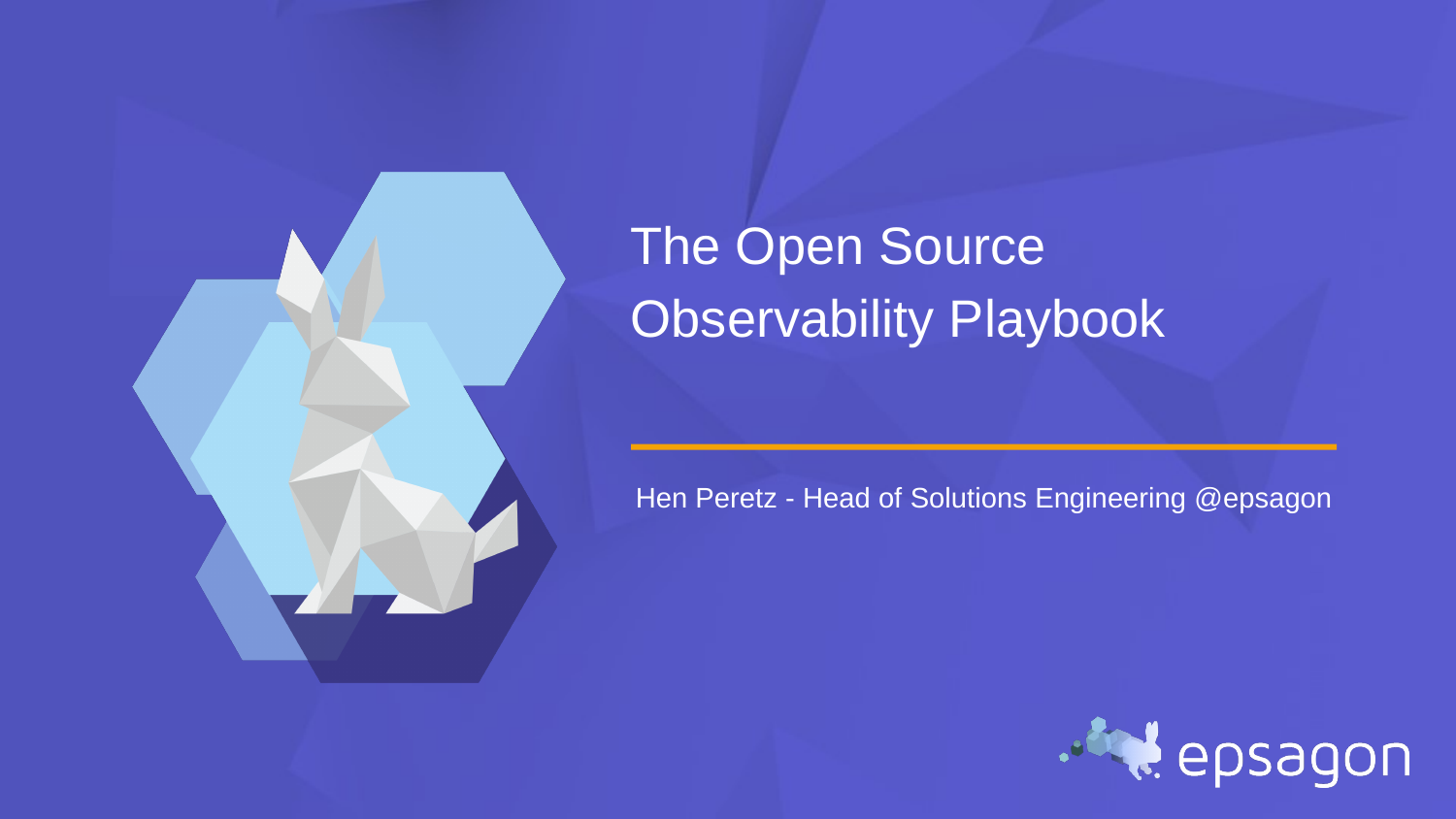

# The Open Source
Observability Playbook

Hen Peretz - Head of Solutions Engineering @epsagon